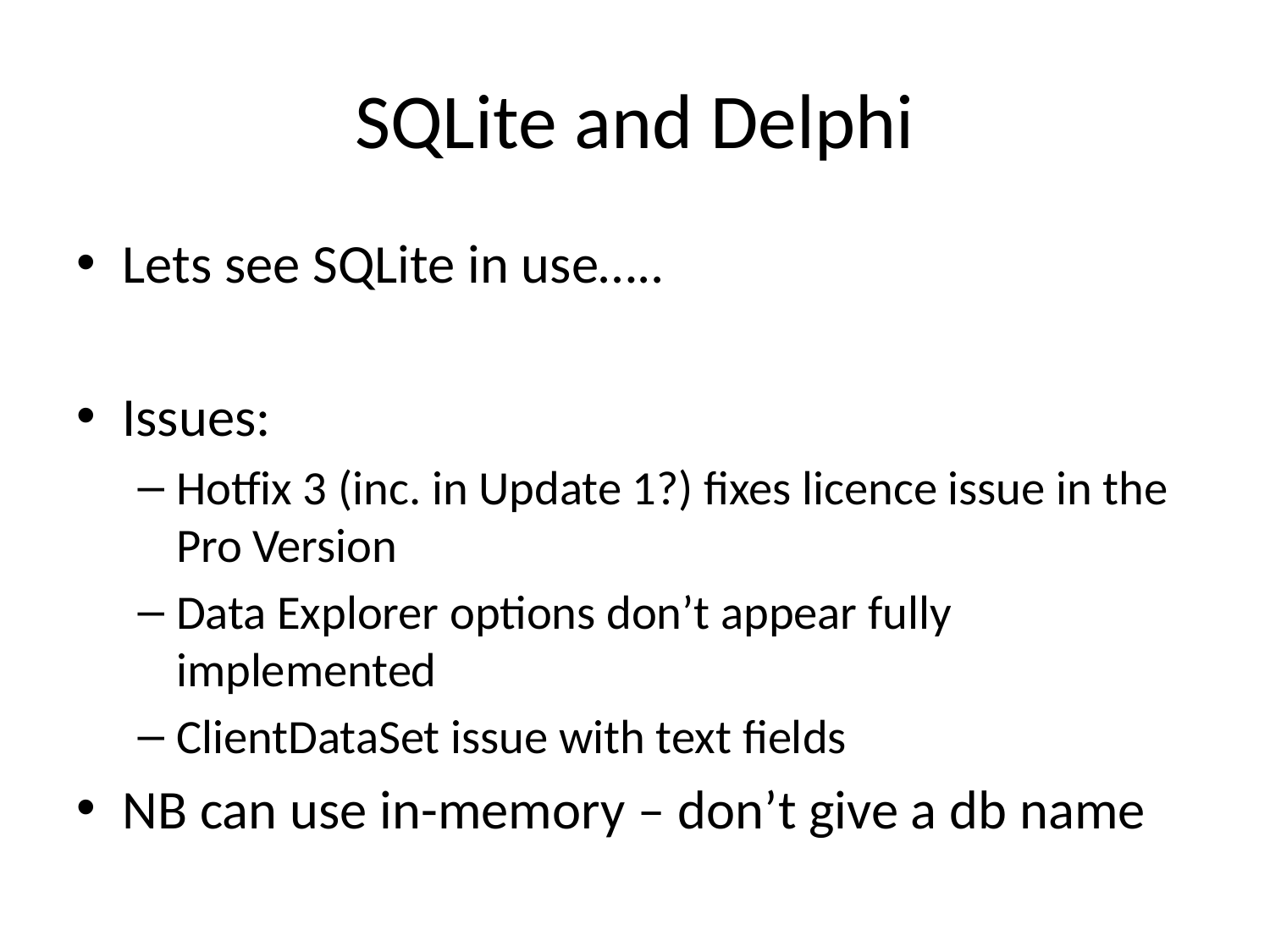

# SQLite and Delphi
Lets see SQLite in use…..

Issues:
Hotfix 3 (inc. in Update 1?) fixes licence issue in the Pro Version
Data Explorer options don’t appear fully implemented
ClientDataSet issue with text fields
NB can use in-memory – don’t give a db name